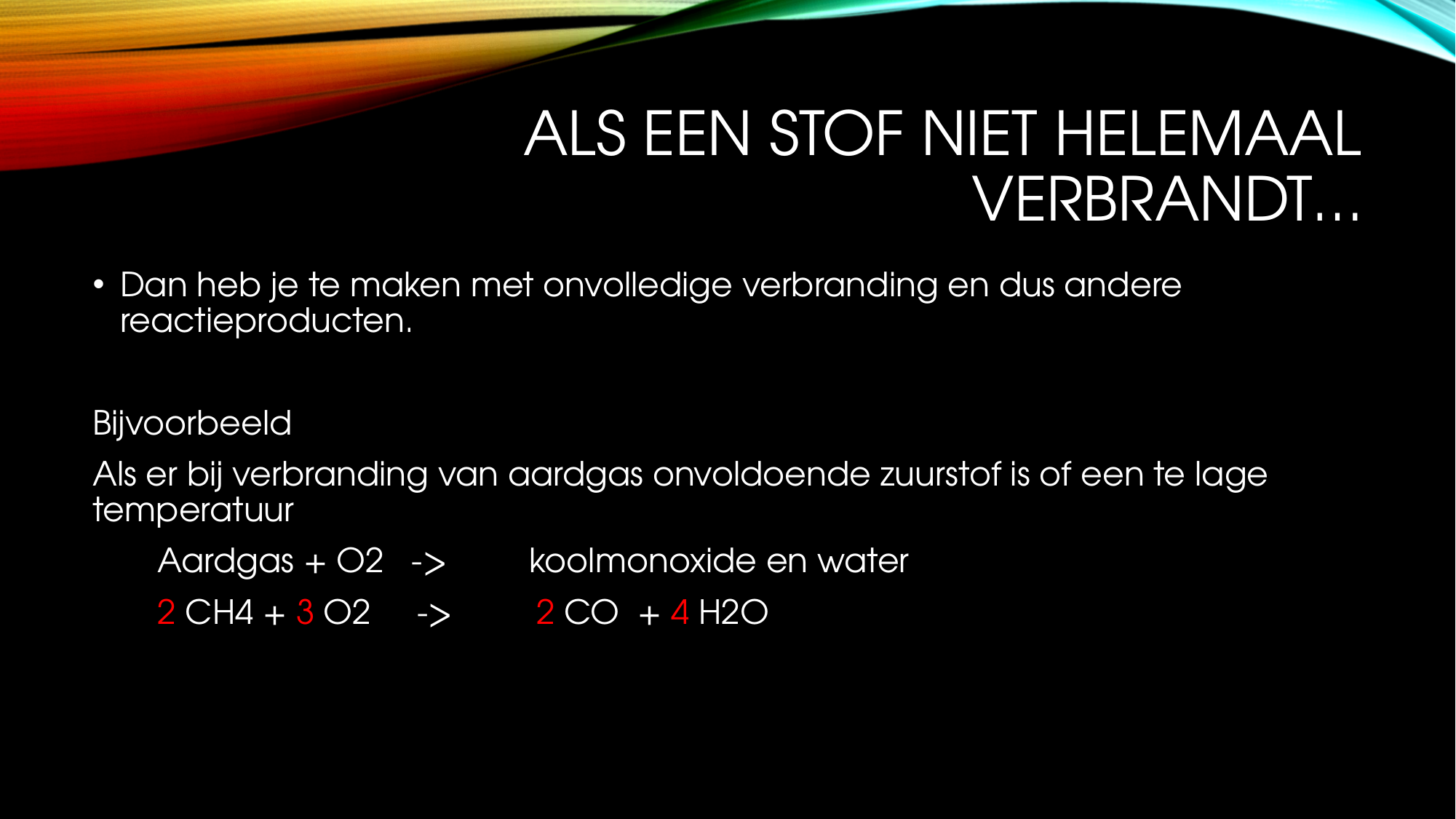

# Als een stof niet helemaal verbrandt…
Dan heb je te maken met onvolledige verbranding en dus andere reactieproducten.

Bijvoorbeeld
Als er bij verbranding van aardgas onvoldoende zuurstof is of een te lage temperatuur
       Aardgas + O2   ->	koolmonoxide en water
       2 CH4 + 3 O2     ->         2 CO  + 4 H2O